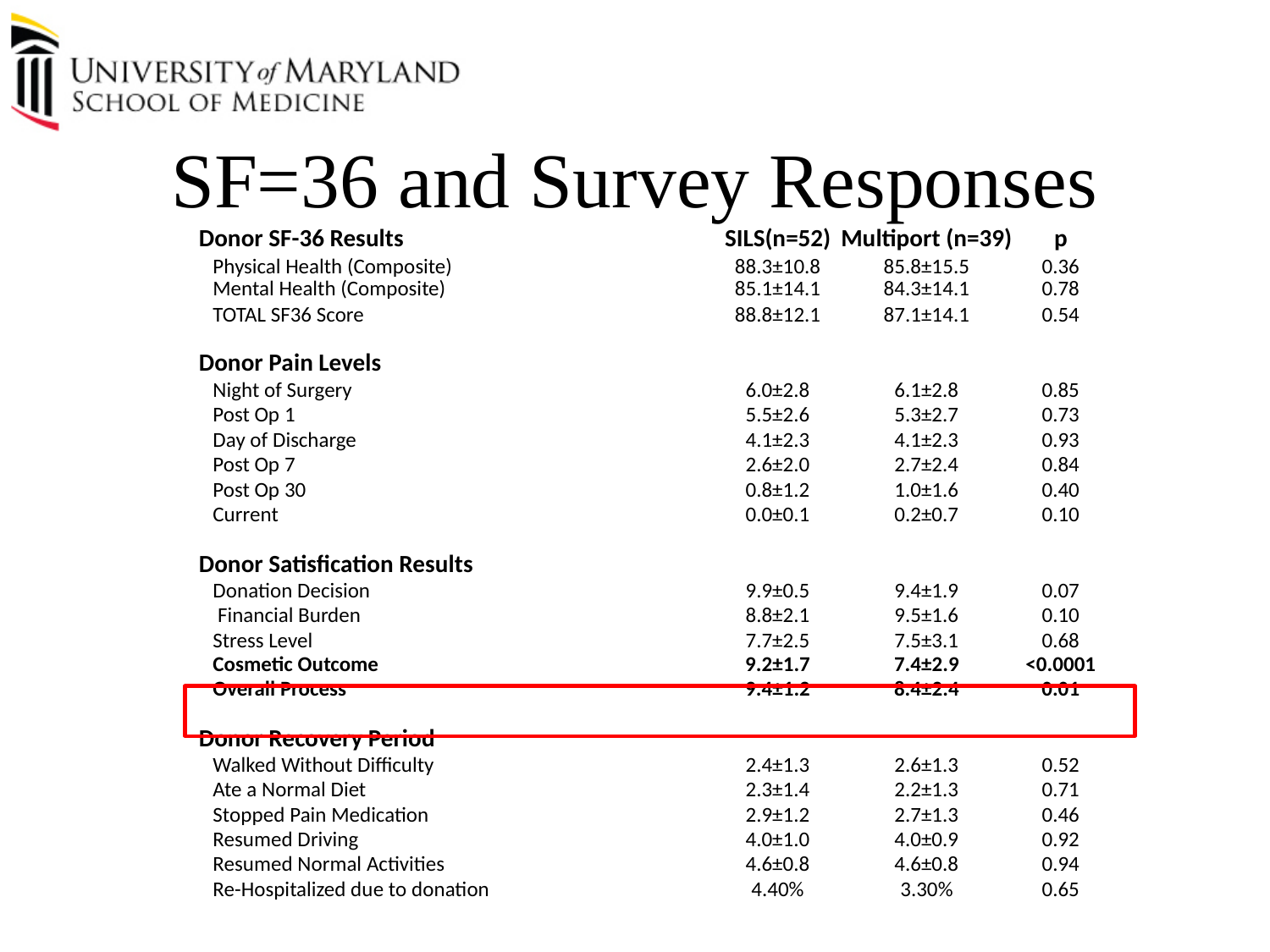

SF=36 and Survey Responses

| Donor SF-36 Results | SILS(n=52) | Multiport (n=39) | p |
| --- | --- | --- | --- |
| Physical Health (Composite) | 88.3±10.8 | 85.8±15.5 | 0.36 |
| Mental Health (Composite) | 85.1±14.1 | 84.3±14.1 | 0.78 |
| TOTAL SF36 Score | 88.8±12.1 | 87.1±14.1 | 0.54 |
|  |  |  |  |
| Donor Pain Levels |  |  |  |
| Night of Surgery | 6.0±2.8 | 6.1±2.8 | 0.85 |
| Post Op 1 | 5.5±2.6 | 5.3±2.7 | 0.73 |
| Day of Discharge | 4.1±2.3 | 4.1±2.3 | 0.93 |
| Post Op 7 | 2.6±2.0 | 2.7±2.4 | 0.84 |
| Post Op 30 | 0.8±1.2 | 1.0±1.6 | 0.40 |
| Current | 0.0±0.1 | 0.2±0.7 | 0.10 |
|  |  |  |  |
| Donor Satisfication Results |  |  |  |
| Donation Decision | 9.9±0.5 | 9.4±1.9 | 0.07 |
| Financial Burden | 8.8±2.1 | 9.5±1.6 | 0.10 |
| Stress Level | 7.7±2.5 | 7.5±3.1 | 0.68 |
| Cosmetic Outcome | 9.2±1.7 | 7.4±2.9 | <0.0001 |
| Overall Process | 9.4±1.2 | 8.4±2.4 | 0.01 |
|  |  |  |  |
| Donor Recovery Period |  |  |  |
| Walked Without Difficulty | 2.4±1.3 | 2.6±1.3 | 0.52 |
| Ate a Normal Diet | 2.3±1.4 | 2.2±1.3 | 0.71 |
| Stopped Pain Medication | 2.9±1.2 | 2.7±1.3 | 0.46 |
| Resumed Driving | 4.0±1.0 | 4.0±0.9 | 0.92 |
| Resumed Normal Activities | 4.6±0.8 | 4.6±0.8 | 0.94 |
| Re-Hospitalized due to donation | 4.40% | 3.30% | 0.65 |